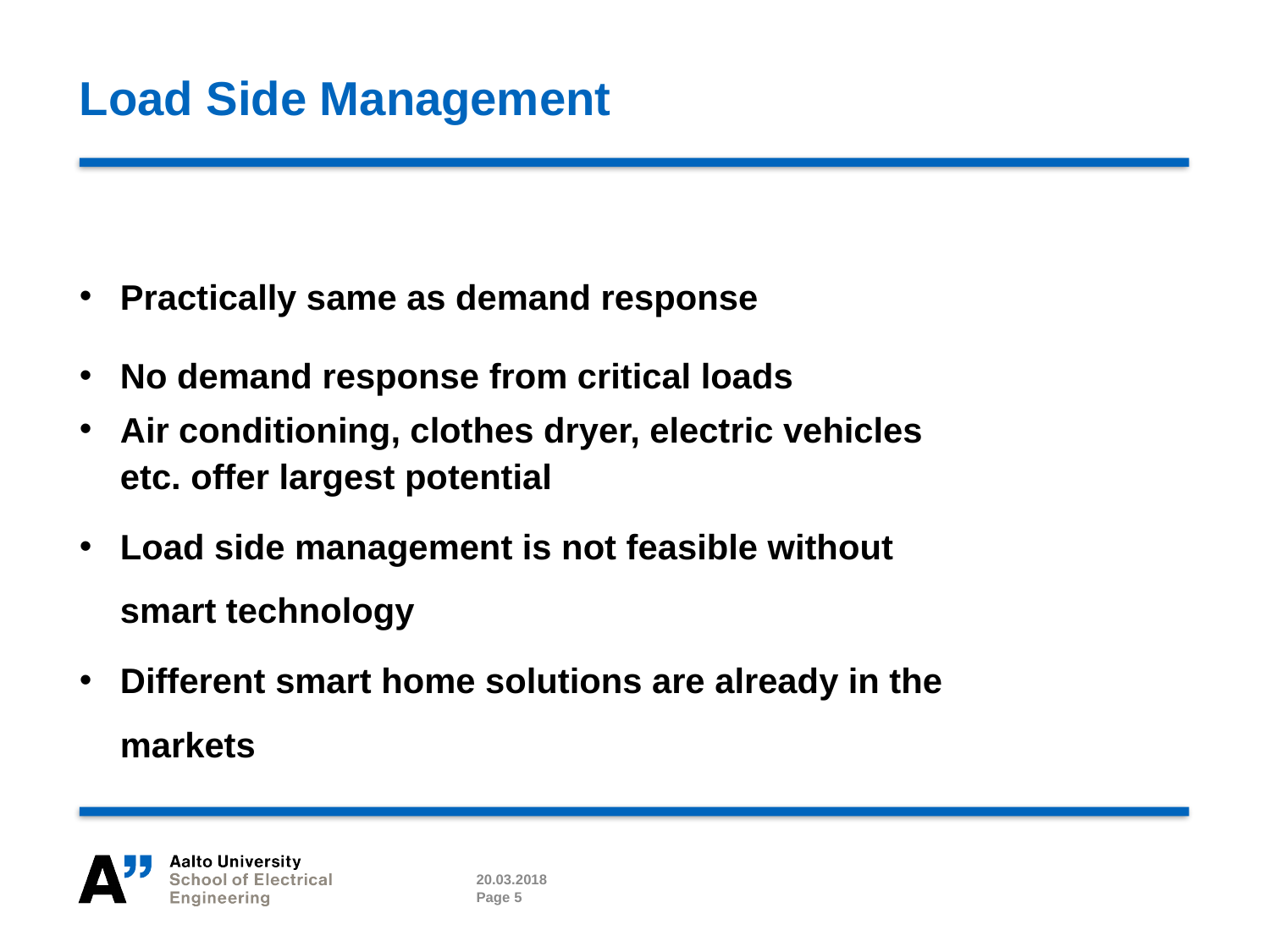

# Load Side Management

Practically same as demand response
No demand response from critical loads
Air conditioning, clothes dryer, electric vehicles etc. offer largest potential
Load side management is not feasible without smart technology
Different smart home solutions are already in the markets

20.03.2018
Page 5